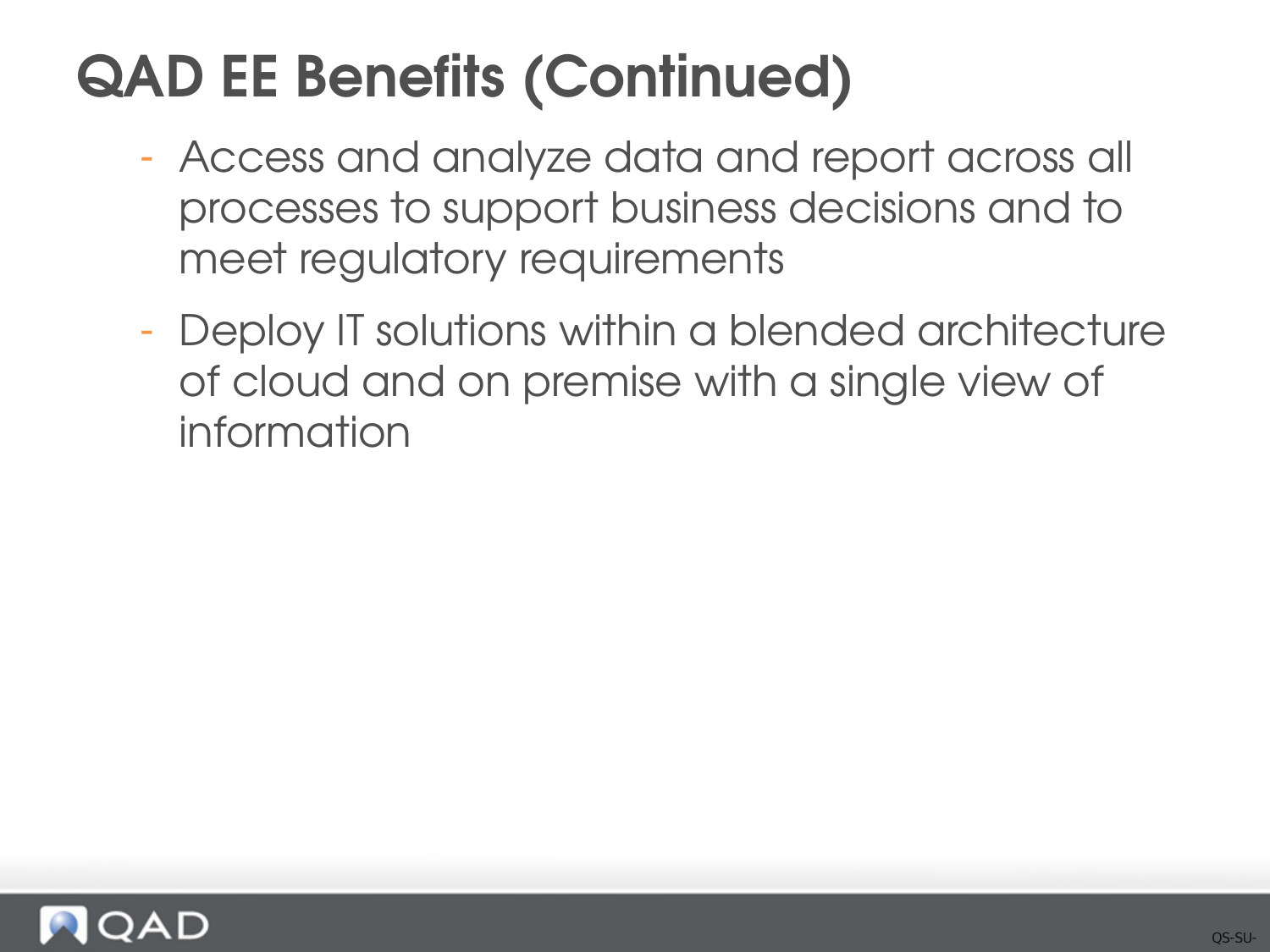

# QAD EE Benefits (Continued)
Access and analyze data and report across all processes to support business decisions and to meet regulatory requirements
Deploy IT solutions within a blended architecture of cloud and on premise with a single view of information

QS-SU-